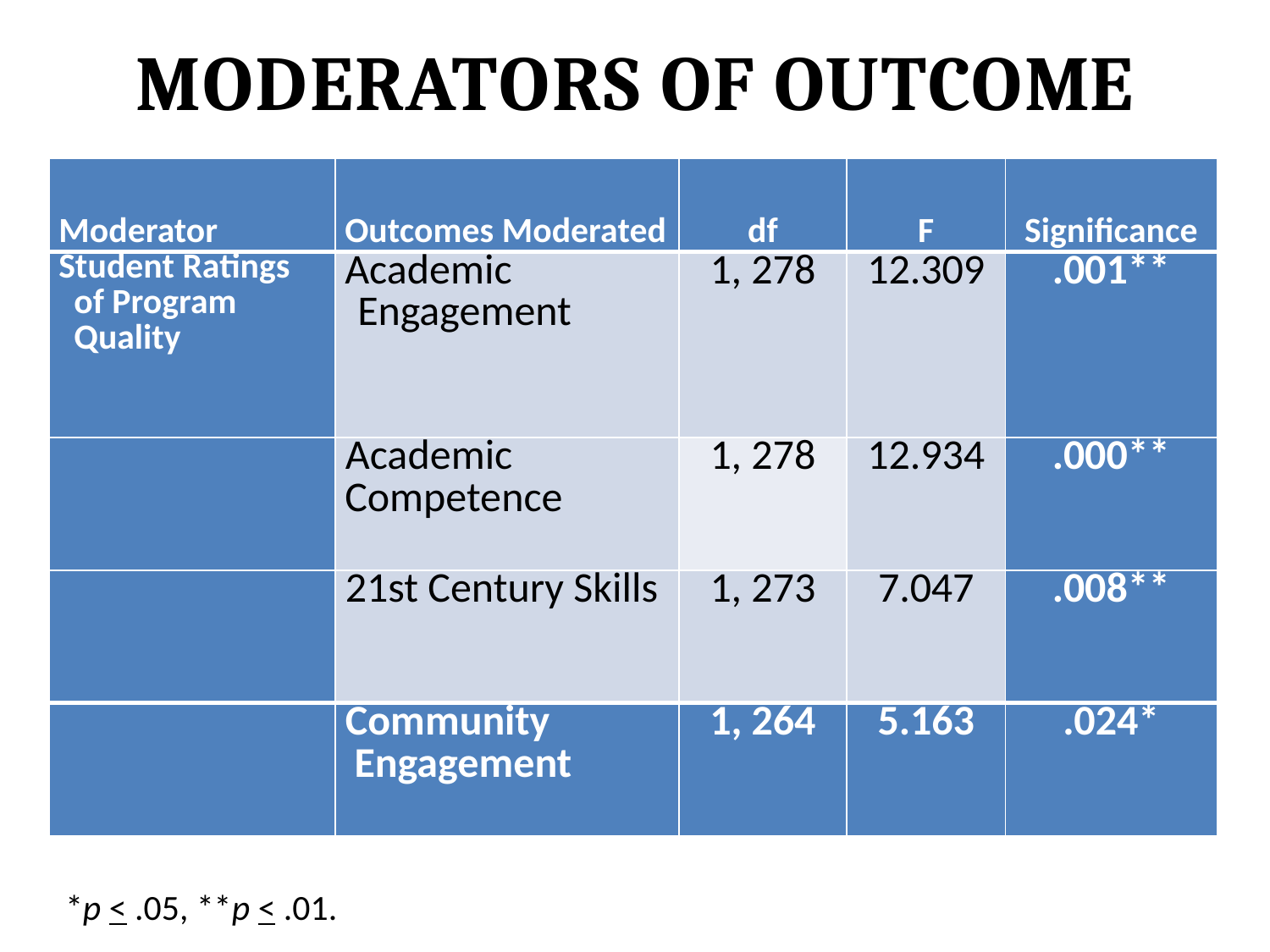

# Moderators of Outcome
| Moderator | Outcomes Moderated | df | F | Significance |
| --- | --- | --- | --- | --- |
| Student Ratings of Program Quality | Academic Engagement | 1, 278 | 12.309 | .001\*\* |
|  | Academic Competence | 1, 278 | 12.934 | .000\*\* |
|  | 21st Century Skills | 1, 273 | 7.047 | .008\*\* |
|  | Community Engagement | 1, 264 | 5.163 | .024\* |

*p < .05, **p < .01.